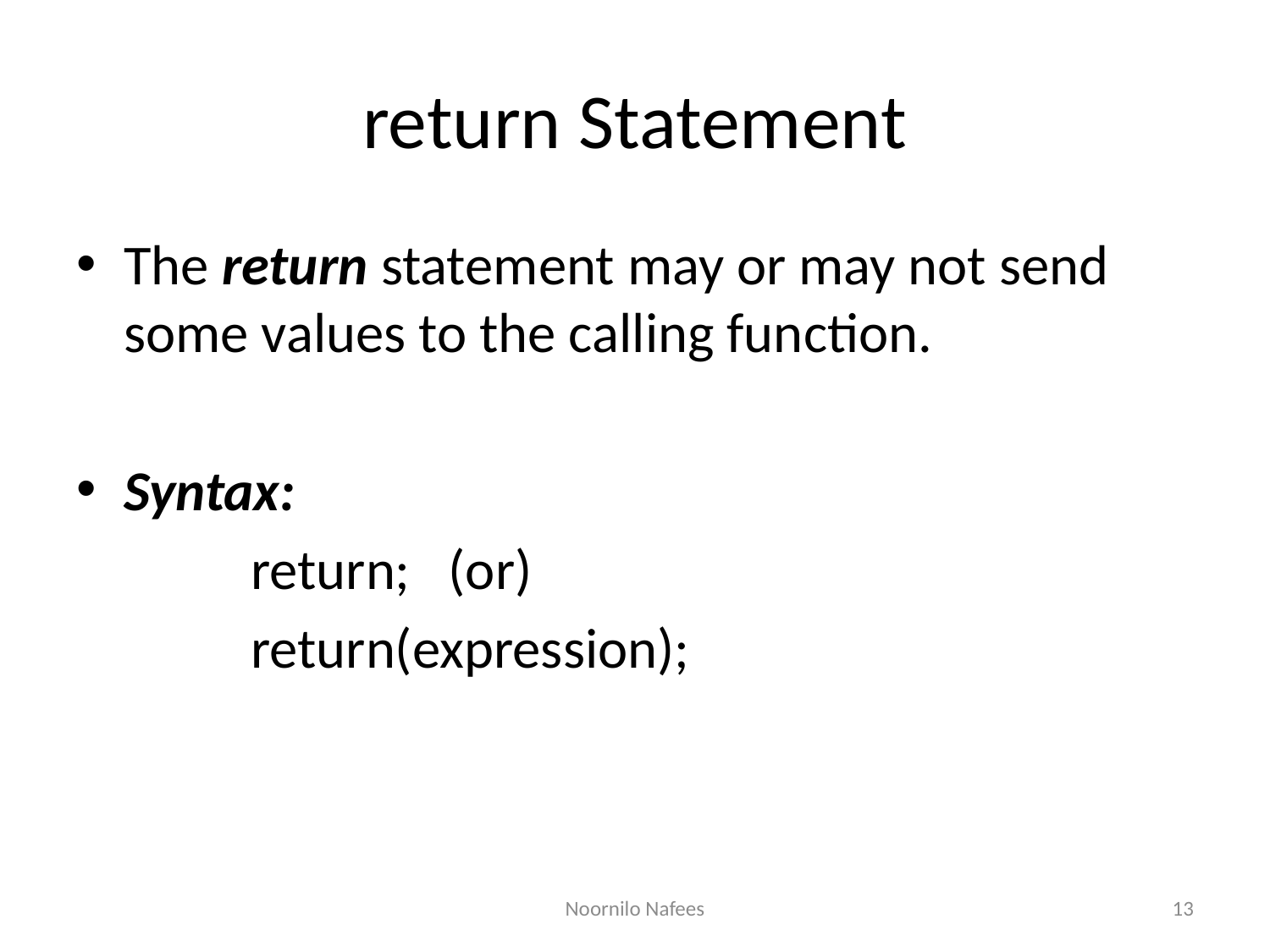

# return Statement
The return statement may or may not send some values to the calling function.

Syntax:
		return;   (or)
		return(expression);
Noornilo Nafees
13